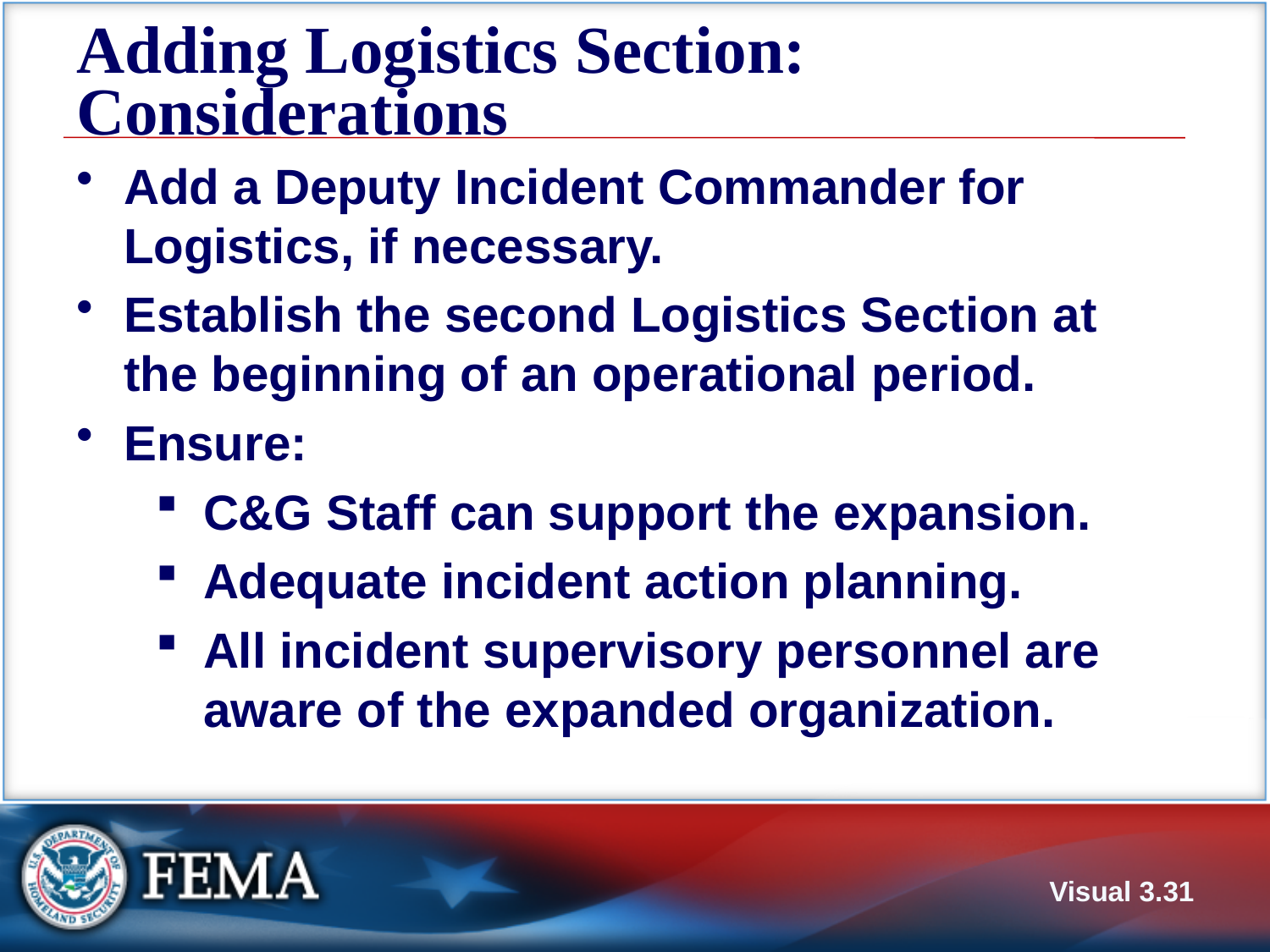

# Adding Logistics Section:  Considerations
Add a Deputy Incident Commander for Logistics, if necessary.
Establish the second Logistics Section at the beginning of an operational period.
Ensure:
C&G Staff can support the expansion.
Adequate incident action planning.
All incident supervisory personnel are aware of the expanded organization.
Visual 3.31